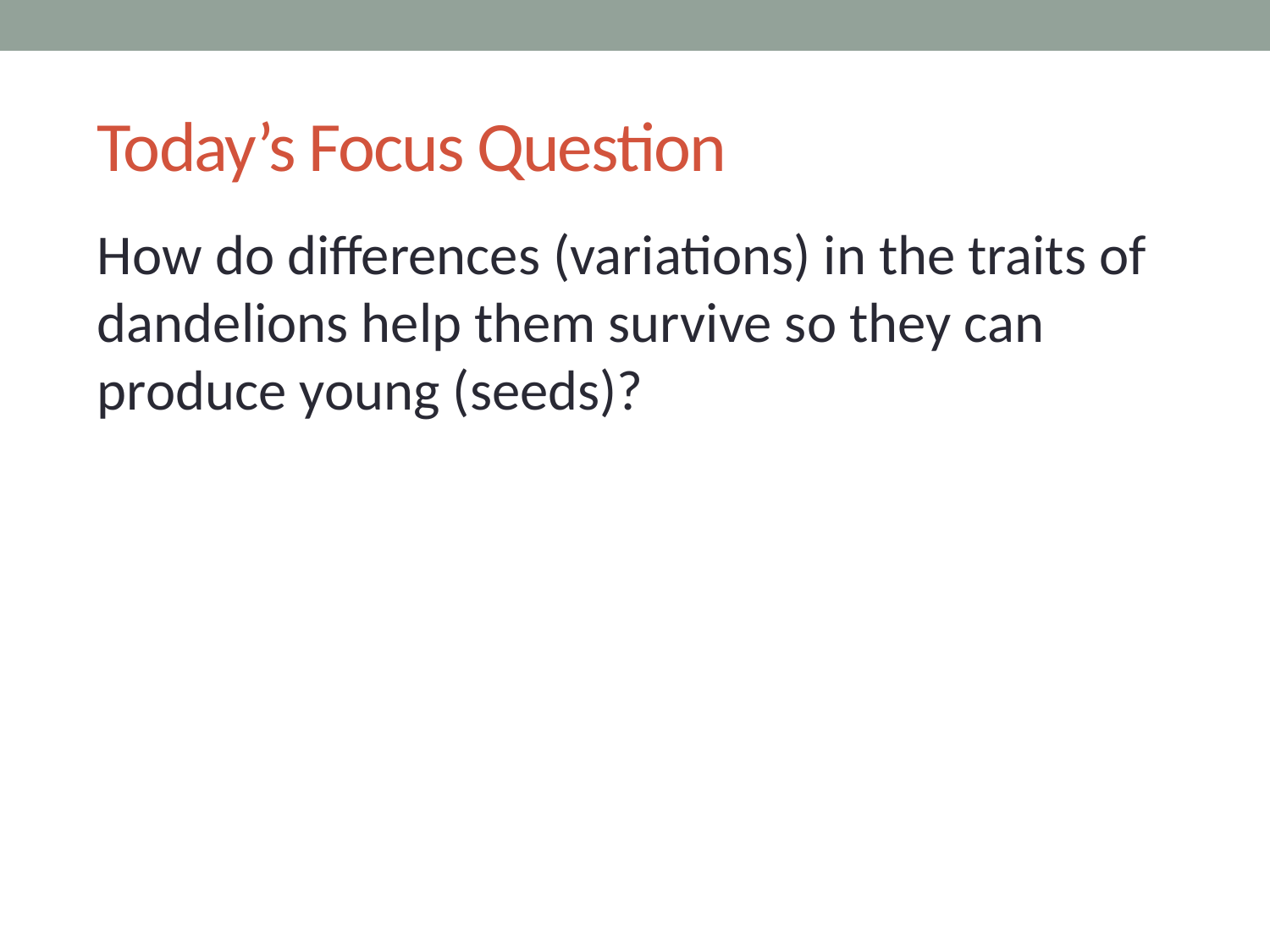

# Today’s Focus Question
How do differences (variations) in the traits of dandelions help them survive so they can produce young (seeds)?